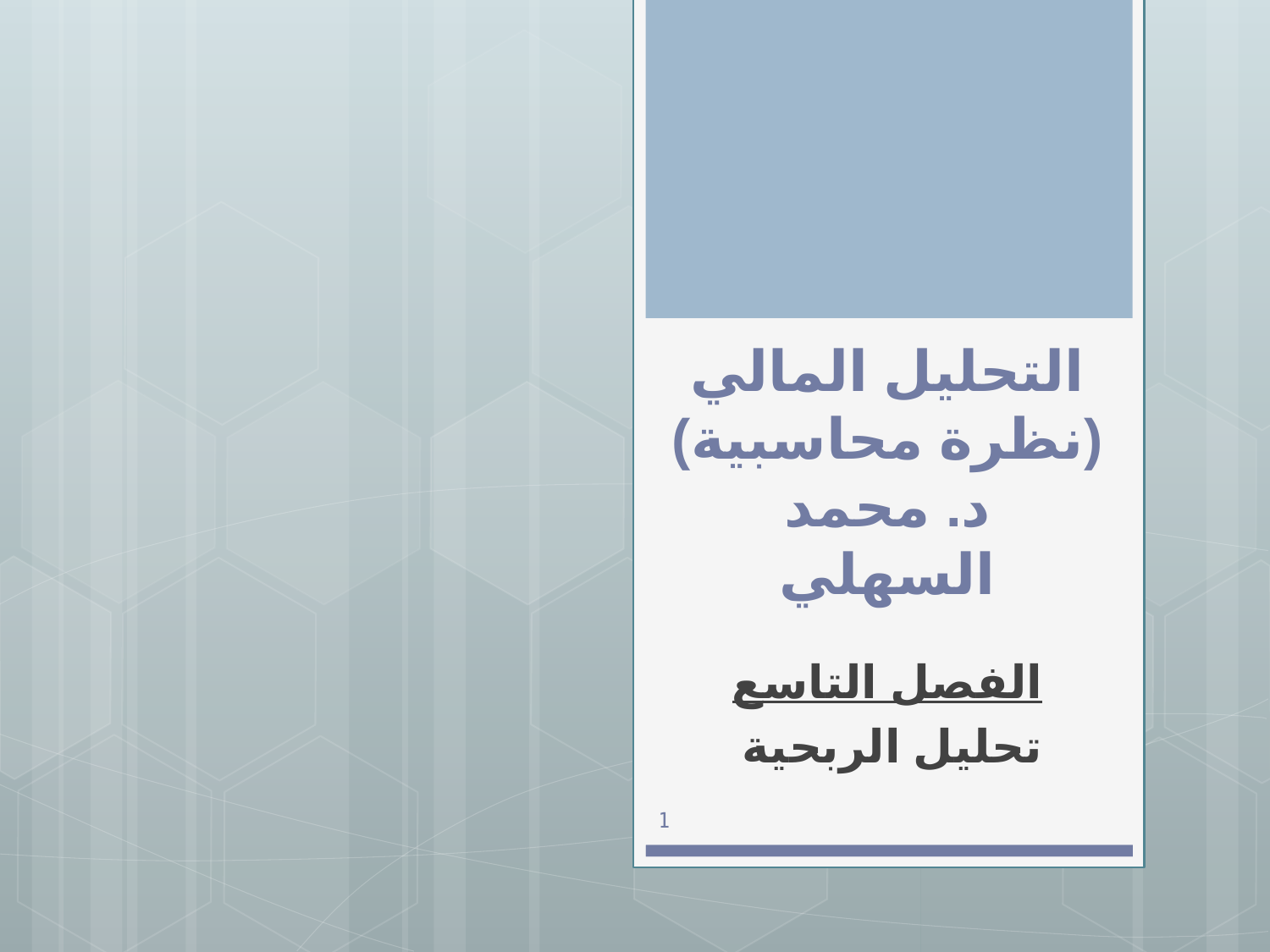

# التحليل المالي (نظرة محاسبية) د. محمد السهلي
الفصل التاسع
	تحليل الربحية

1